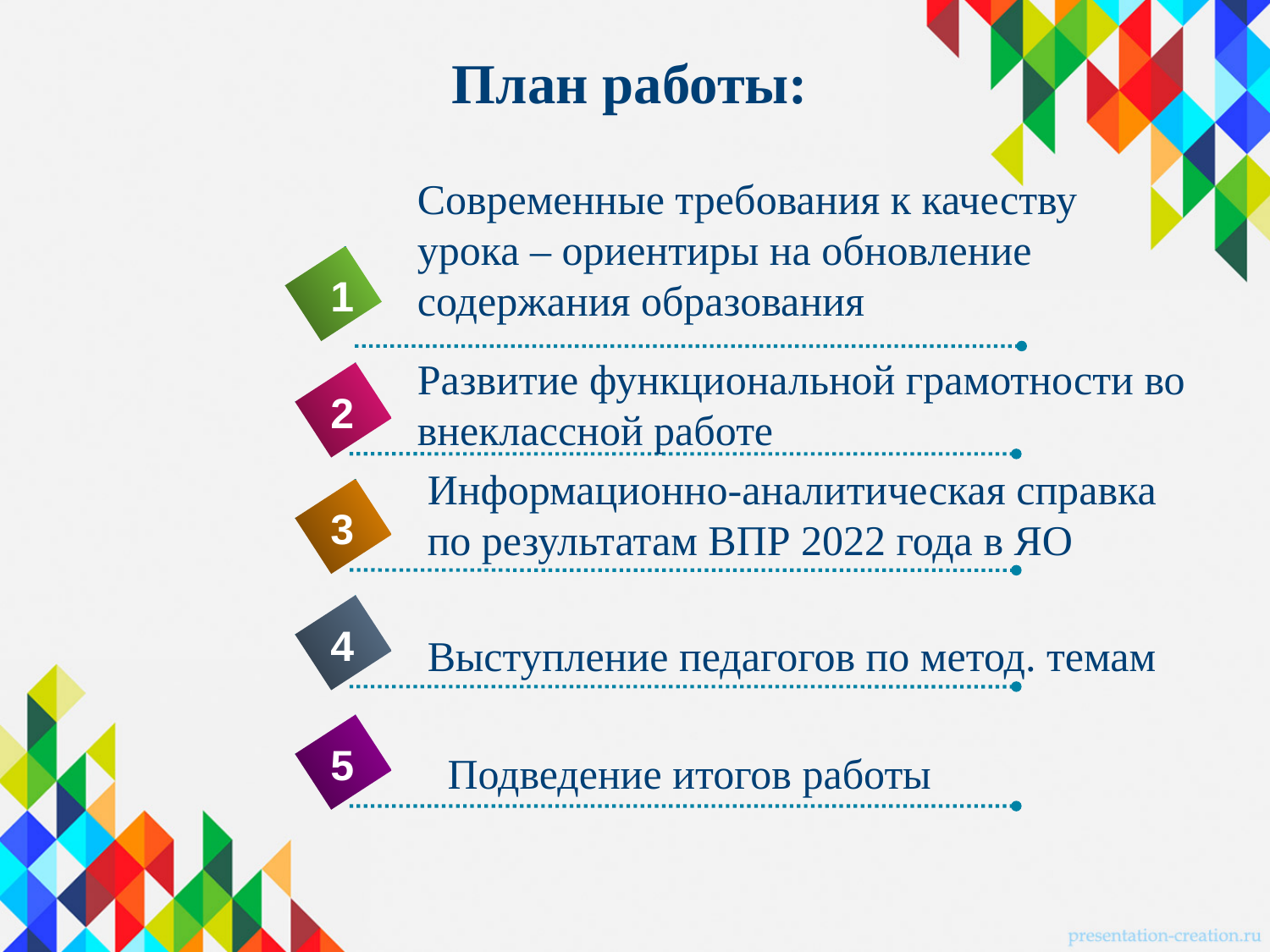

# План работы:
Современные требования к качеству урока – ориентиры на обновление содержания образования

1

Развитие функциональной грамотности во внеклассной работе

2

Информационно-аналитическая справка
по результатам ВПР 2022 года в ЯО

3

4
Выступление педагогов по метод. темам

5
Подведение итогов работы